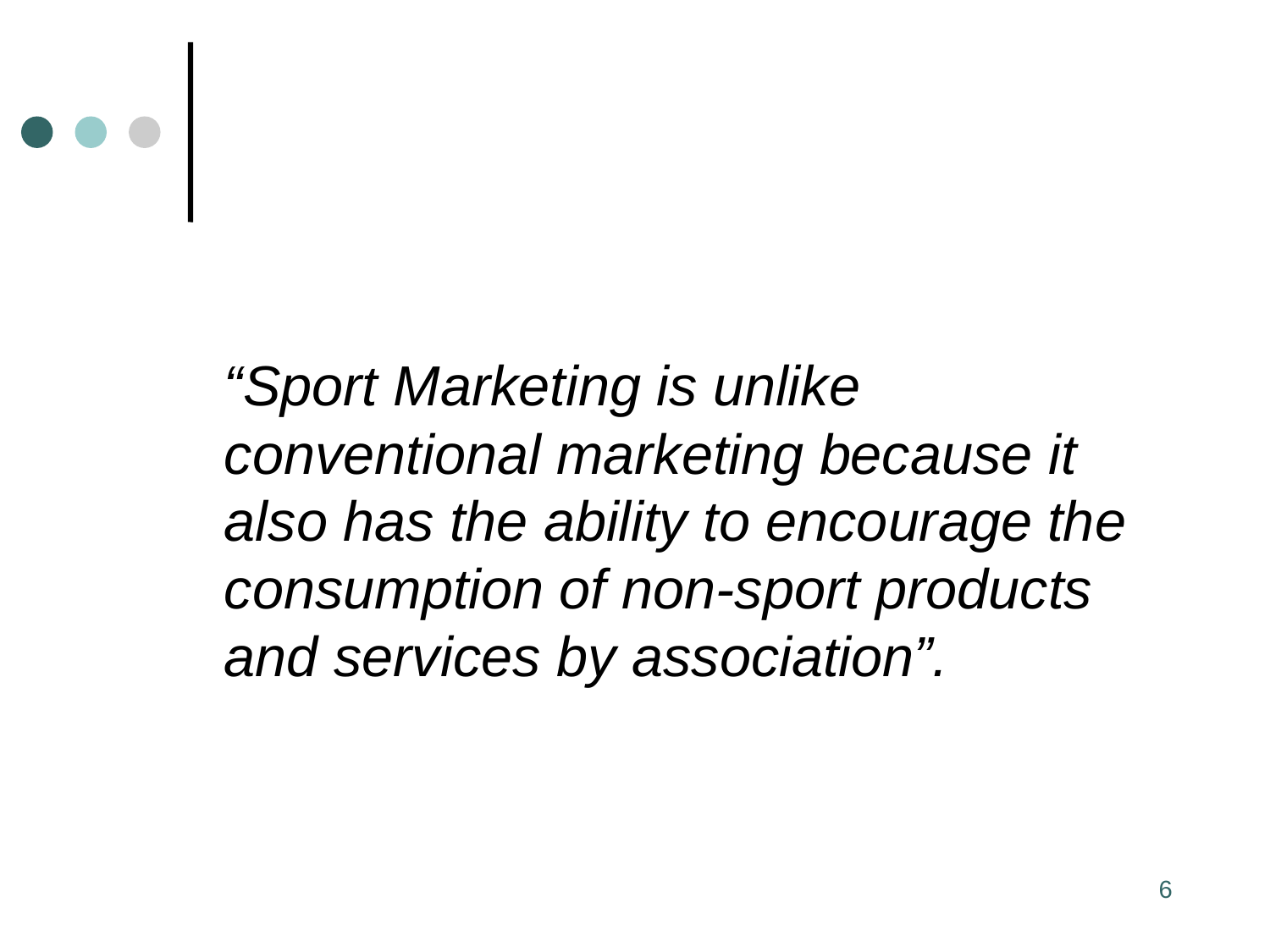

#

“Sport Marketing is unlike conventional marketing because it also has the ability to encourage the consumption of non-sport products and services by association”.

6